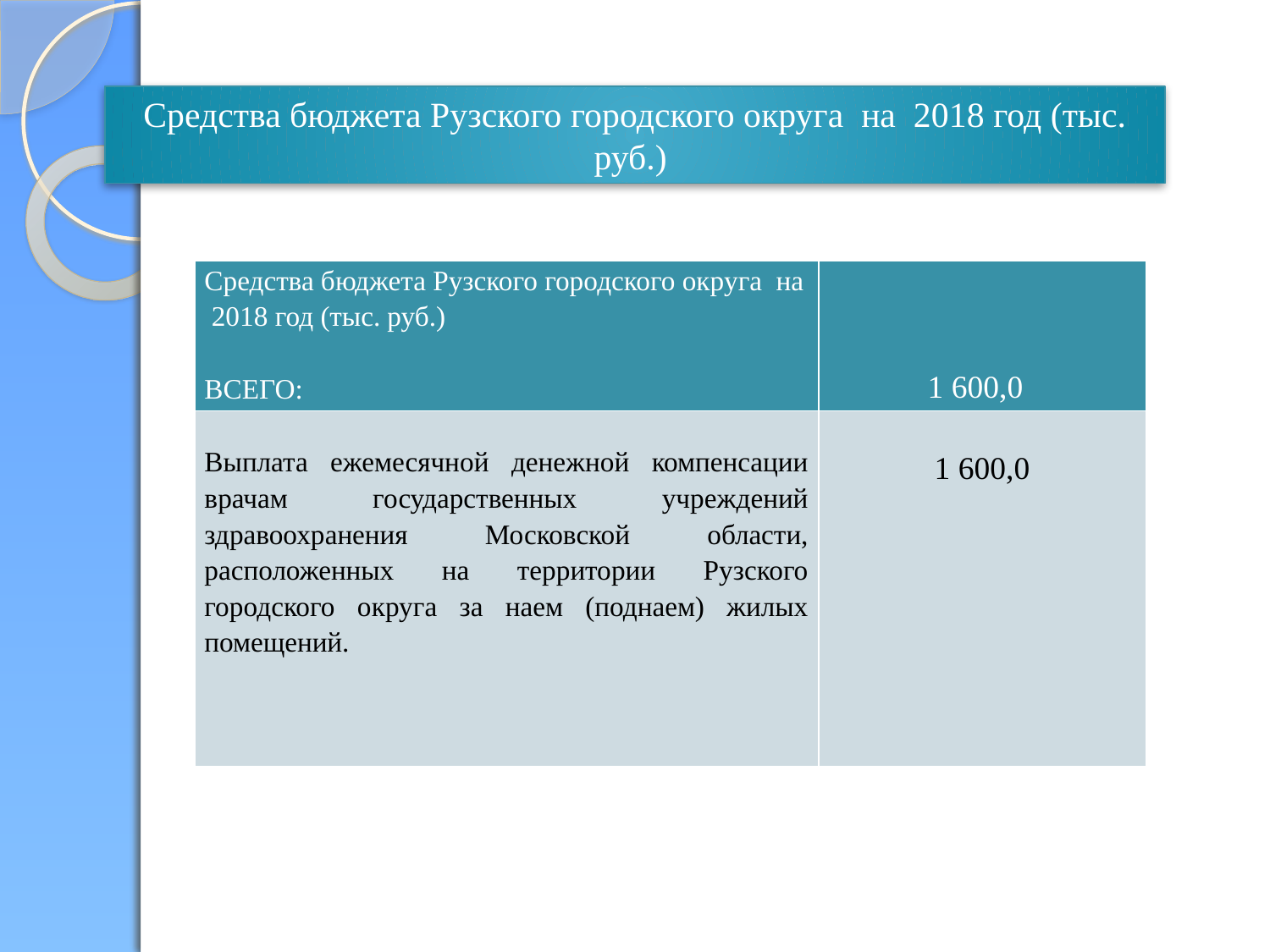

Средства бюджета Рузского городского округа  на  2018 год (тыс. руб.)
| Средства бюджета Рузского городского округа на 2018 год (тыс. руб.) ВСЕГО: | 1 600,0 |
| --- | --- |
| Выплата ежемесячной денежной компенсации врачам государственных учреждений здравоохранения Московской области, расположенных на территории Рузского городского округа за наем (поднаем) жилых помещений. | 1 600,0 |